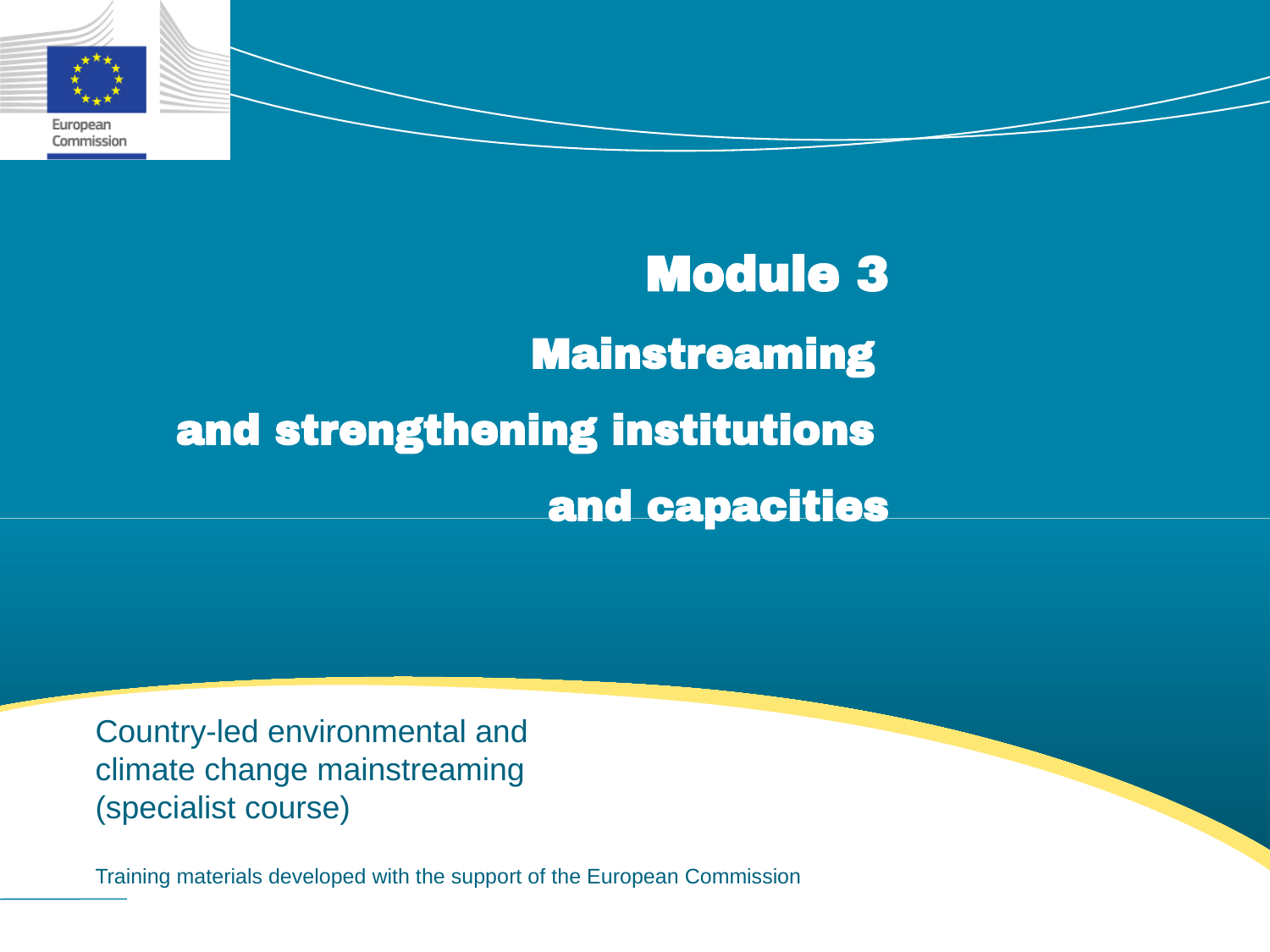

# Module 3 Mainstreaming and strengthening institutions and capacities
Country-led environmental and climate change mainstreaming (specialist course)
Training materials developed with the support of the European Commission